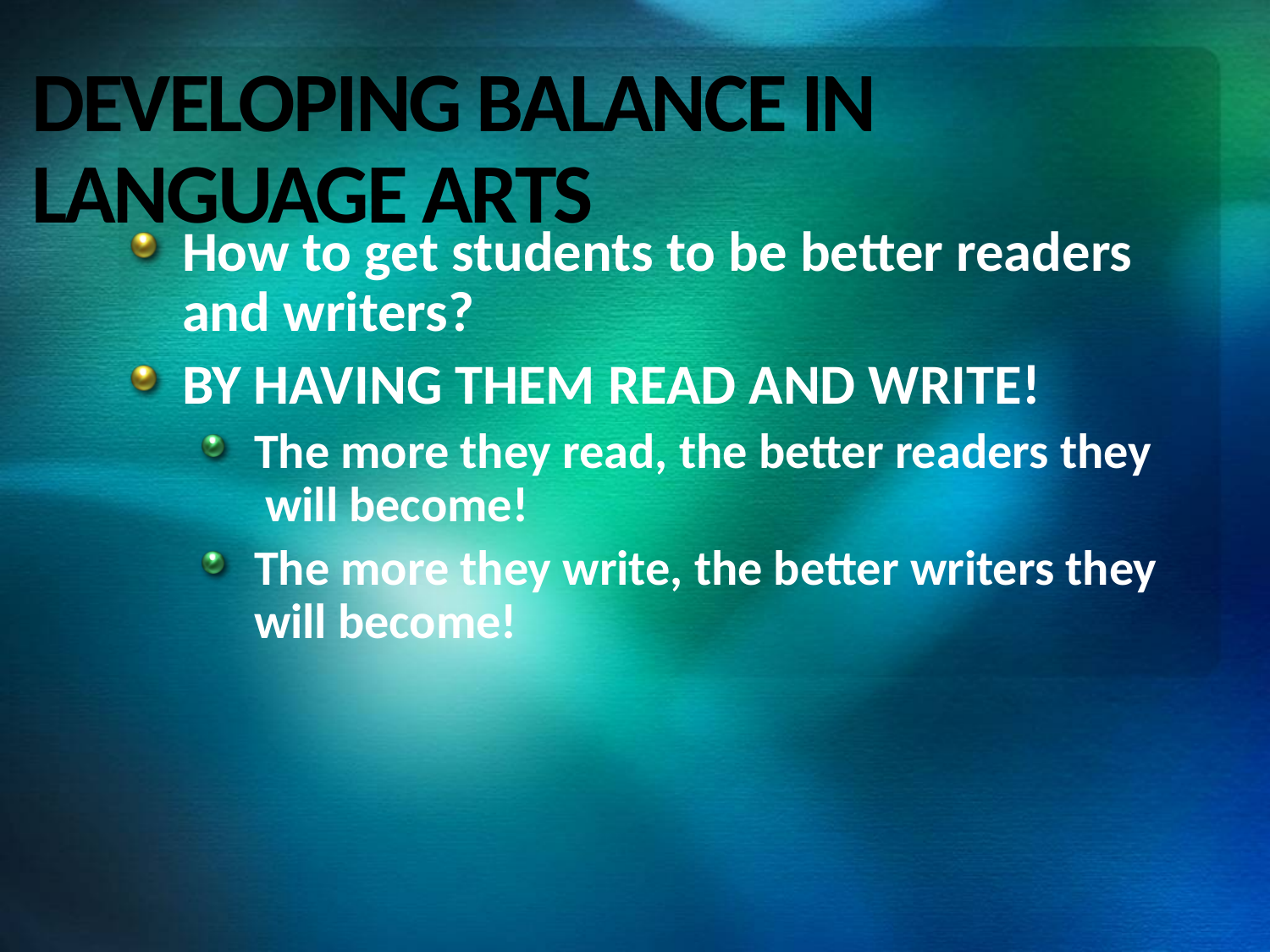

# Developing Balance in Language Arts
How to get students to be better readers      and writers?
BY HAVING THEM READ AND WRITE!
The more they read, the better readers they      will become!
The more they write, the better writers they will become!